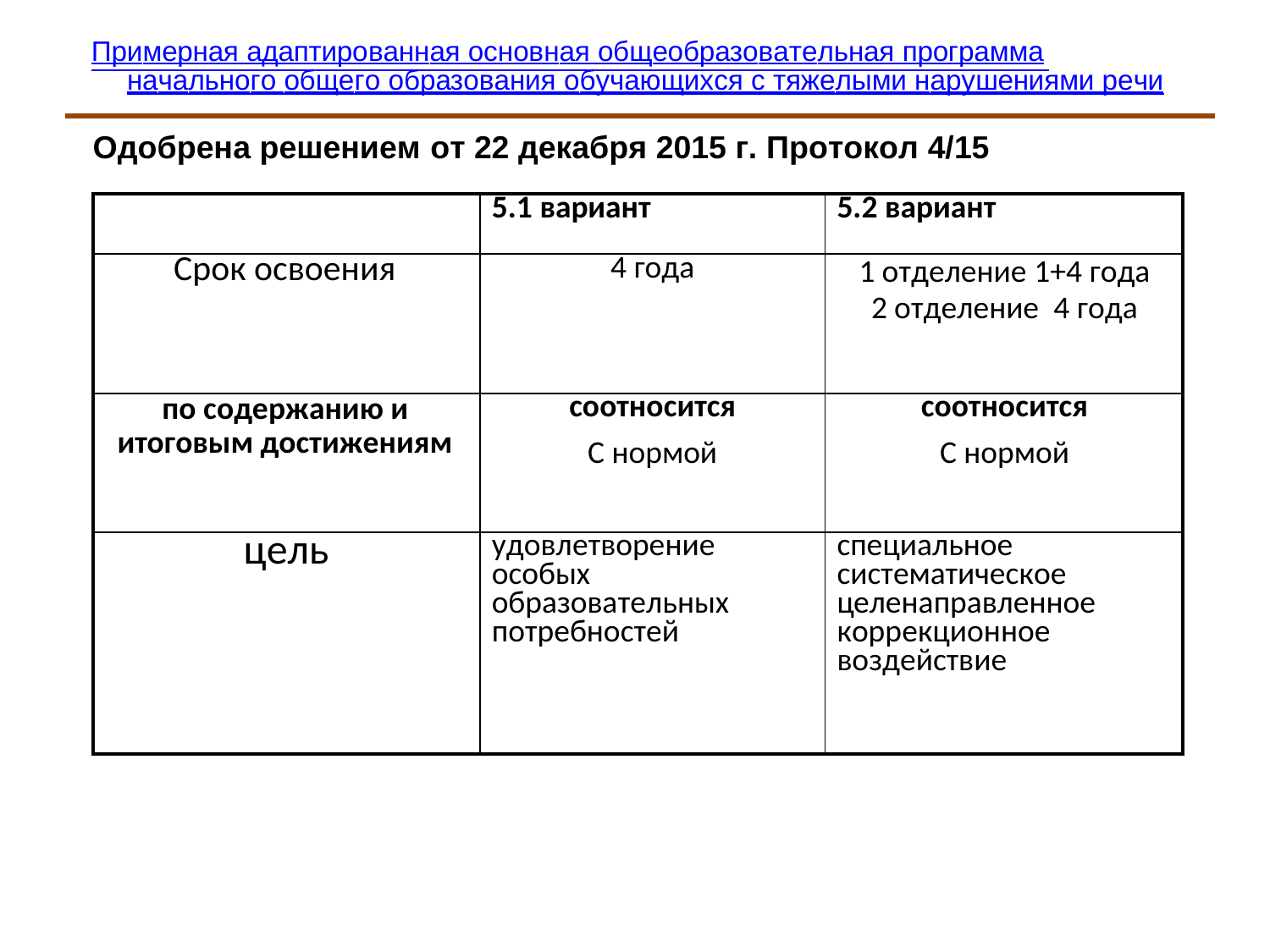

Примерная адаптированная основная общеобразовательная программа
начального общего образования обучающихся с тяжелыми нарушениями речи

Одобрена решением от 22 декабря 2015 г. Протокол 4/15

|  | 5.1 вариант | 5.2 вариант |
| --- | --- | --- |
| Срок освоения | 4 года | 1 отделение 1+4 года 2 отделение 4 года |
| по содержанию и итоговым достижениям | соотносится С нормой | соотносится С нормой |
| цель | удовлетворение особых образовательных потребностей | специальное систематическое целенаправленное коррекционное воздействие |